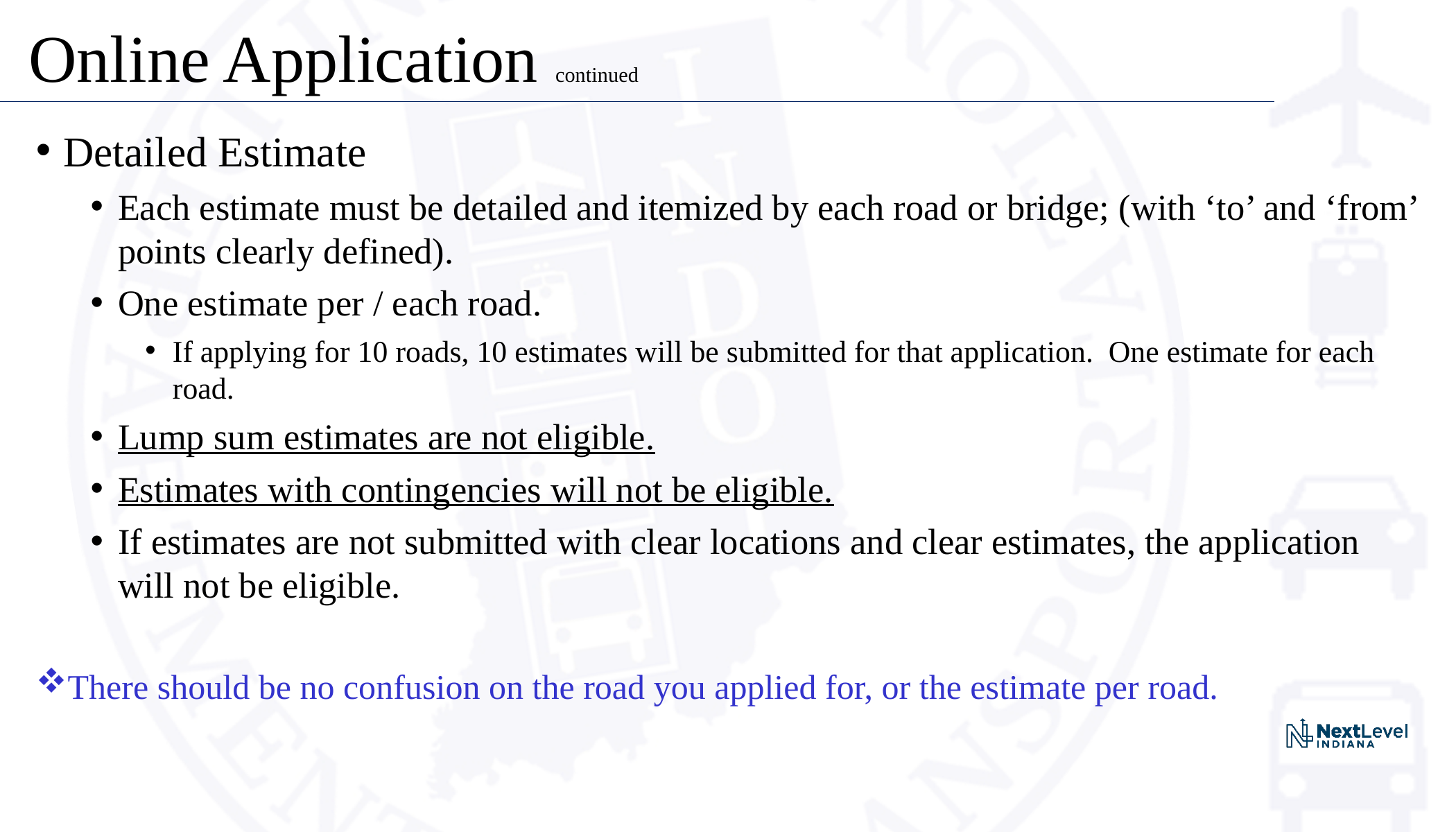

# Online Application continued
Detailed Estimate
Each estimate must be detailed and itemized by each road or bridge; (with ‘to’ and ‘from’ points clearly defined).
One estimate per / each road.
If applying for 10 roads, 10 estimates will be submitted for that application.  One estimate for each road.
Lump sum estimates are not eligible.
Estimates with contingencies will not be eligible.
If estimates are not submitted with clear locations and clear estimates, the application will not be eligible.

There should be no confusion on the road you applied for, or the estimate per road.